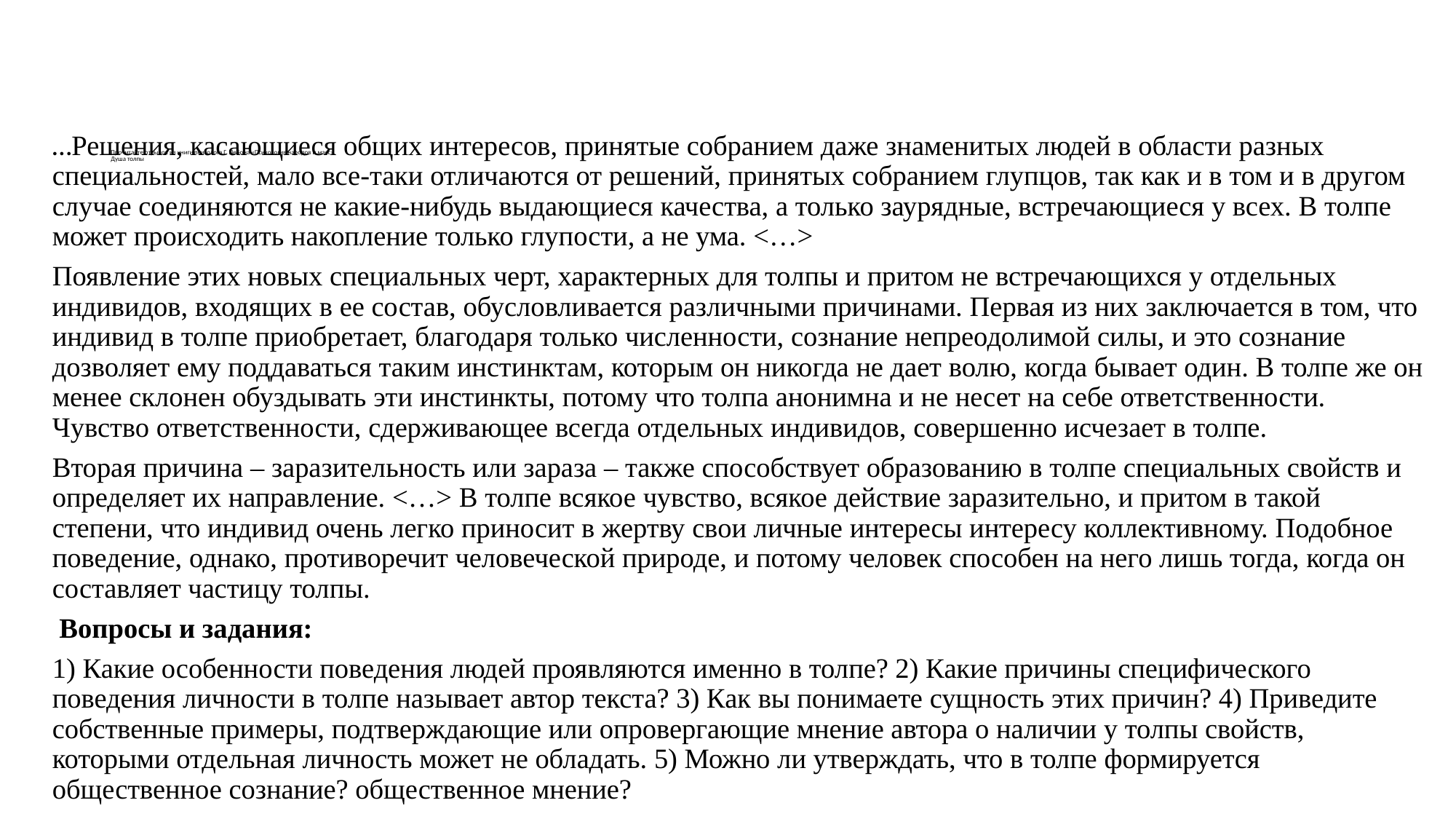

…Решения, касающиеся общих интересов, принятые собранием даже знаменитых людей в области разных специальностей, мало все-таки отличаются от решений, принятых собранием глупцов, так как и в том и в другом случае соединяются не какие-нибудь выдающиеся качества, а только заурядные, встречающиеся у всех. В толпе может происходить накопление только глупости, а не ума. <…>
Появление этих новых специальных черт, характерных для толпы и притом не встречающихся у отдельных индивидов, входящих в ее состав, обусловливается различными причинами. Первая из них заключается в том, что индивид в толпе приобретает, благодаря только численности, сознание непреодолимой силы, и это сознание дозволяет ему поддаваться таким инстинктам, которым он никогда не дает волю, когда бывает один. В толпе же он менее склонен обуздывать эти инстинкты, потому что толпа анонимна и не несет на себе ответственности. Чувство ответственности, сдерживающее всегда отдельных индивидов, совершенно исчезает в толпе.
Вторая причина – заразительность или зараза – также способствует образованию в толпе специальных свойств и определяет их направление. <…> В толпе всякое чувство, всякое действие заразительно, и притом в такой степени, что индивид очень легко приносит в жертву свои личные интересы интересу коллективному. Подобное поведение, однако, противоречит человеческой природе, и потому человек способен на него лишь тогда, когда он составляет частицу толпы.
 Вопросы и задания:
1) Какие особенности поведения людей проявляются именно в толпе? 2) Какие причины специфического поведения личности в толпе называет автор текста? 3) Как вы понимаете сущность этих причин? 4) Приведите собственные примеры, подтверждающие или опровергающие мнение автора о наличии у толпы свойств, которыми отдельная личность может не обладать. 5) Можно ли утверждать, что в толпе формируется общественное сознание? общественное мнение?
# Прочитайте отрывок из книги психолога Г. Лебона «Психология народов и масс». Душа толпы